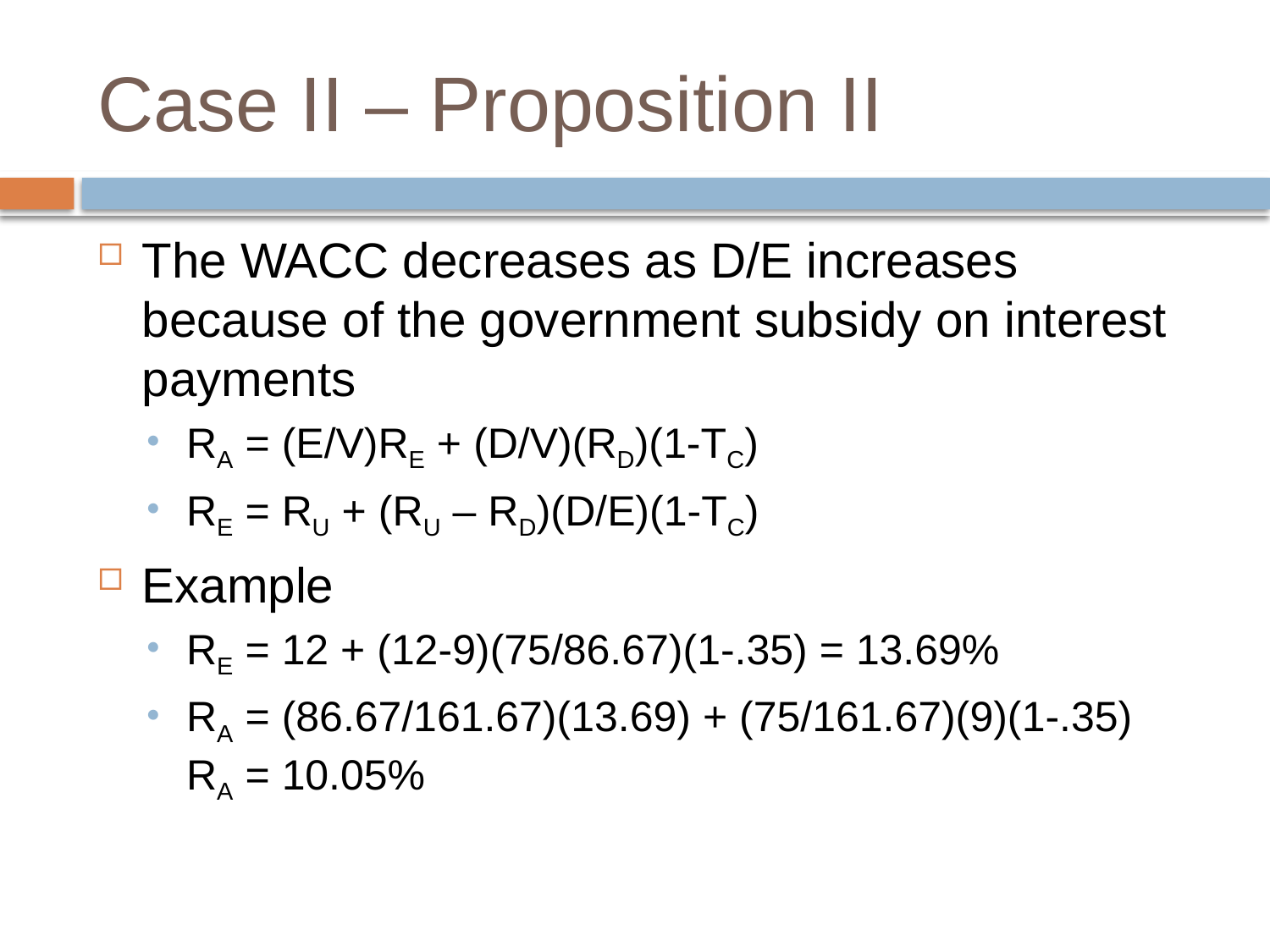

# Case II – Proposition II
The WACC decreases as D/E increases because of the government subsidy on interest payments
RA = (E/V)RE + (D/V)(RD)(1-TC)
RE = RU + (RU – RD)(D/E)(1-TC)
Example
RE = 12 + (12-9)(75/86.67)(1-.35) = 13.69%
RA = (86.67/161.67)(13.69) + (75/161.67)(9)(1-.35)
RA = 10.05%